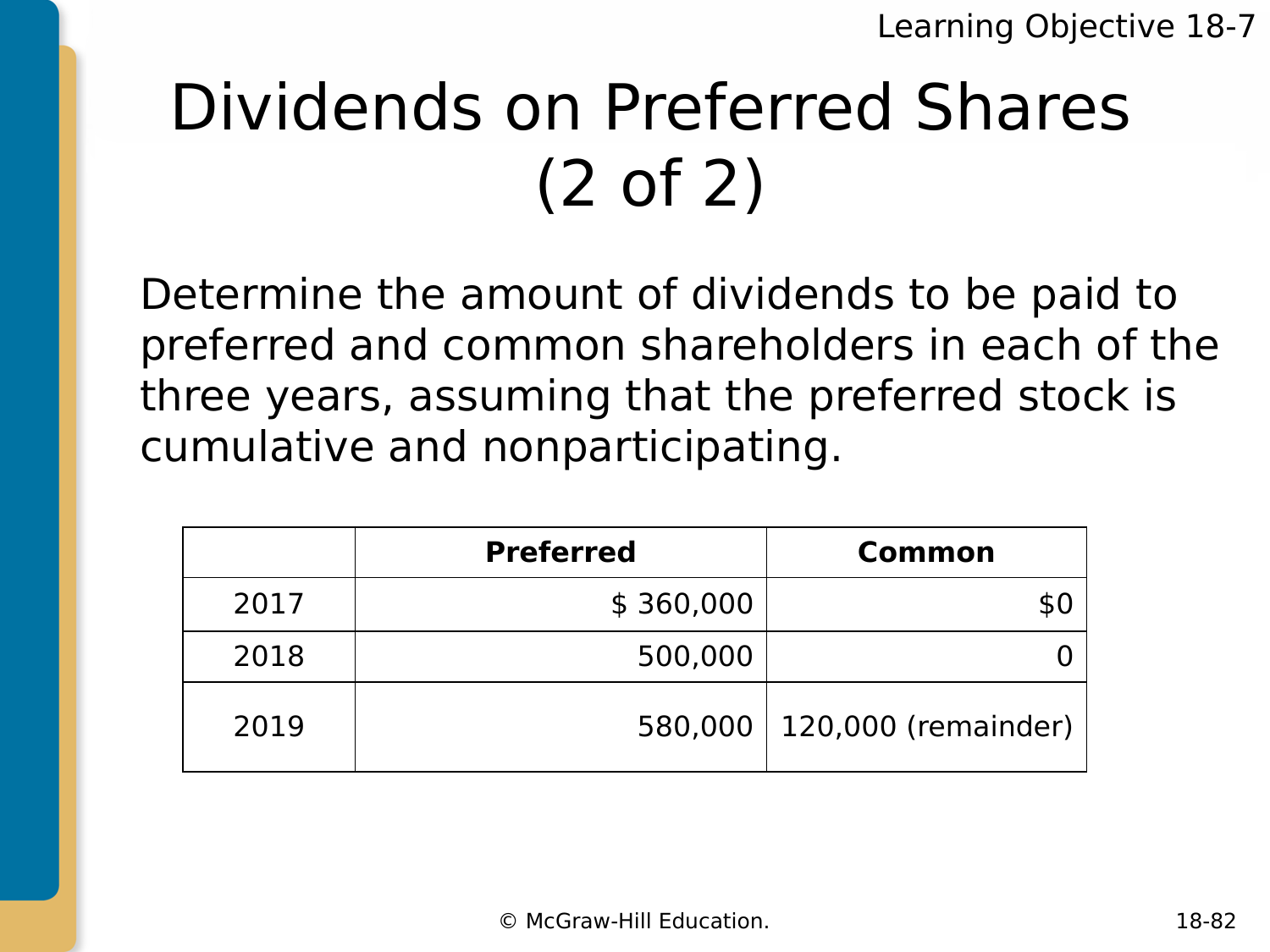

Learning Objective 18-7
# Dividends on Preferred Shares (2 of 2)
Determine the amount of dividends to be paid to preferred and common shareholders in each of the three years, assuming that the preferred stock is cumulative and nonparticipating.
|  | Preferred | Common |
| --- | --- | --- |
| 2017 | $ 360,000 | $0 |
| 2018 | 500,000 | 0 |
| 2019 | 580,000 | 120,000 (remainder) |